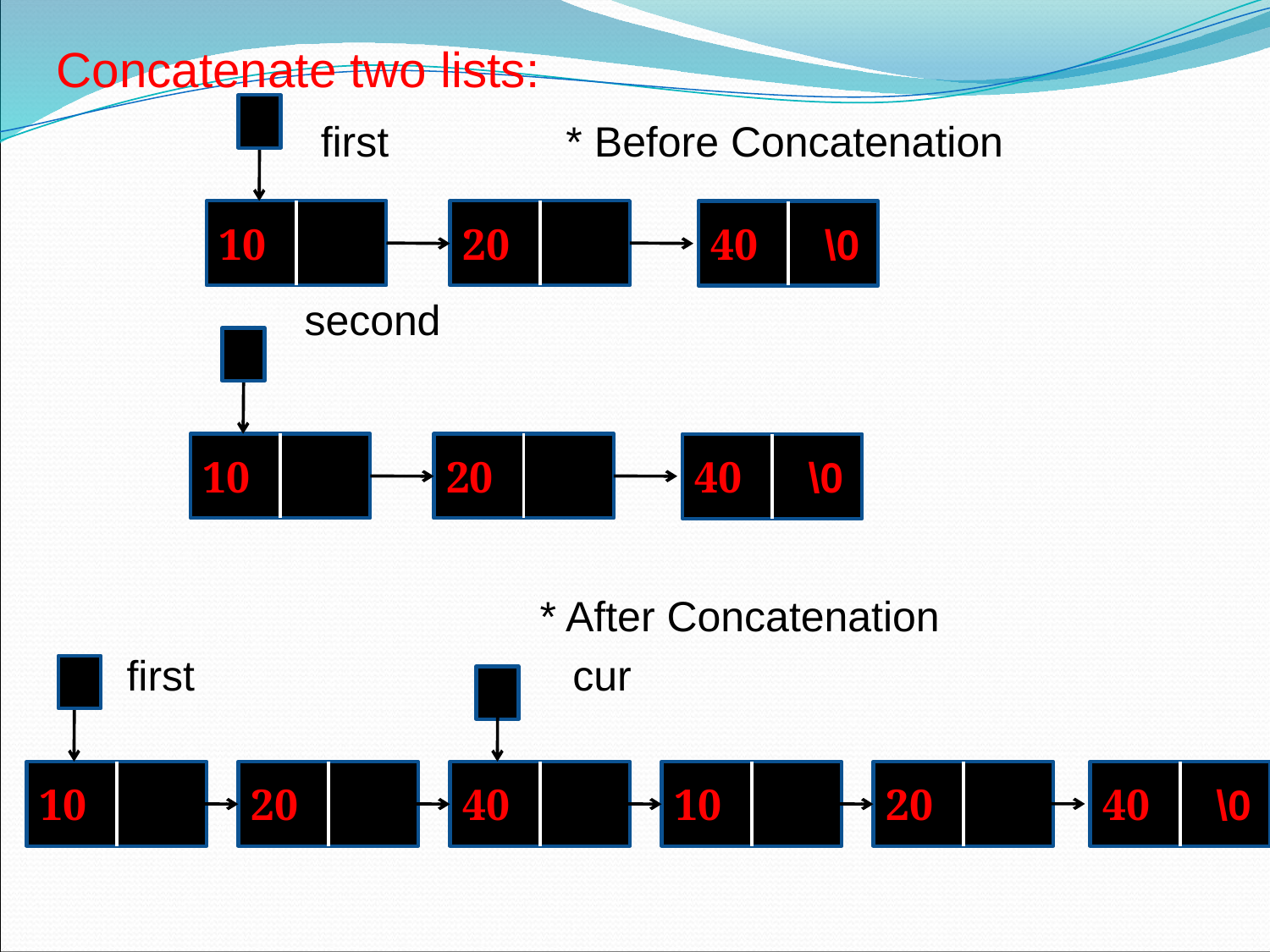

Concatenate two lists:
                     first               * Before Concatenation

                       second

				* After Concatenation
        first                                cur

#

10
20
40      \0

10
20
40      \0

10
20
40
10
20
40      \0